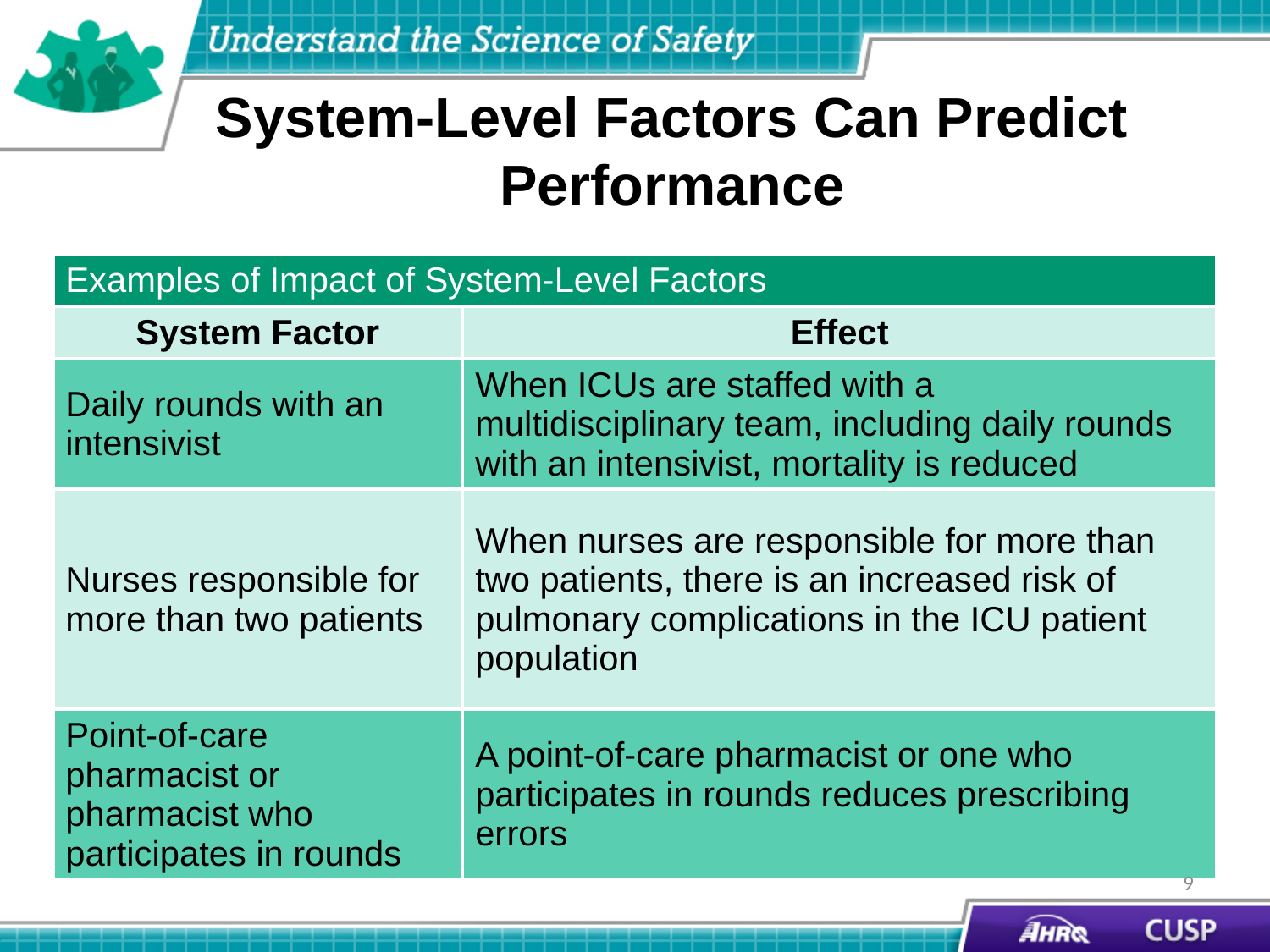

# System-Level Factors Can Predict Performance
| Examples of Impact of System-Level Factors |  |
| --- | --- |
| System Factor | Effect |
| Daily rounds with an intensivist | When ICUs are staffed with a multidisciplinary team, including daily rounds with an intensivist, mortality is reduced |
| Nurses responsible for more than two patients | When nurses are responsible for more than two patients, there is an increased risk of pulmonary complications in the ICU patient population |
| Point-of-care pharmacist or pharmacist who participates in rounds | A point-of-care pharmacist or one who participates in rounds reduces prescribing errors |
9